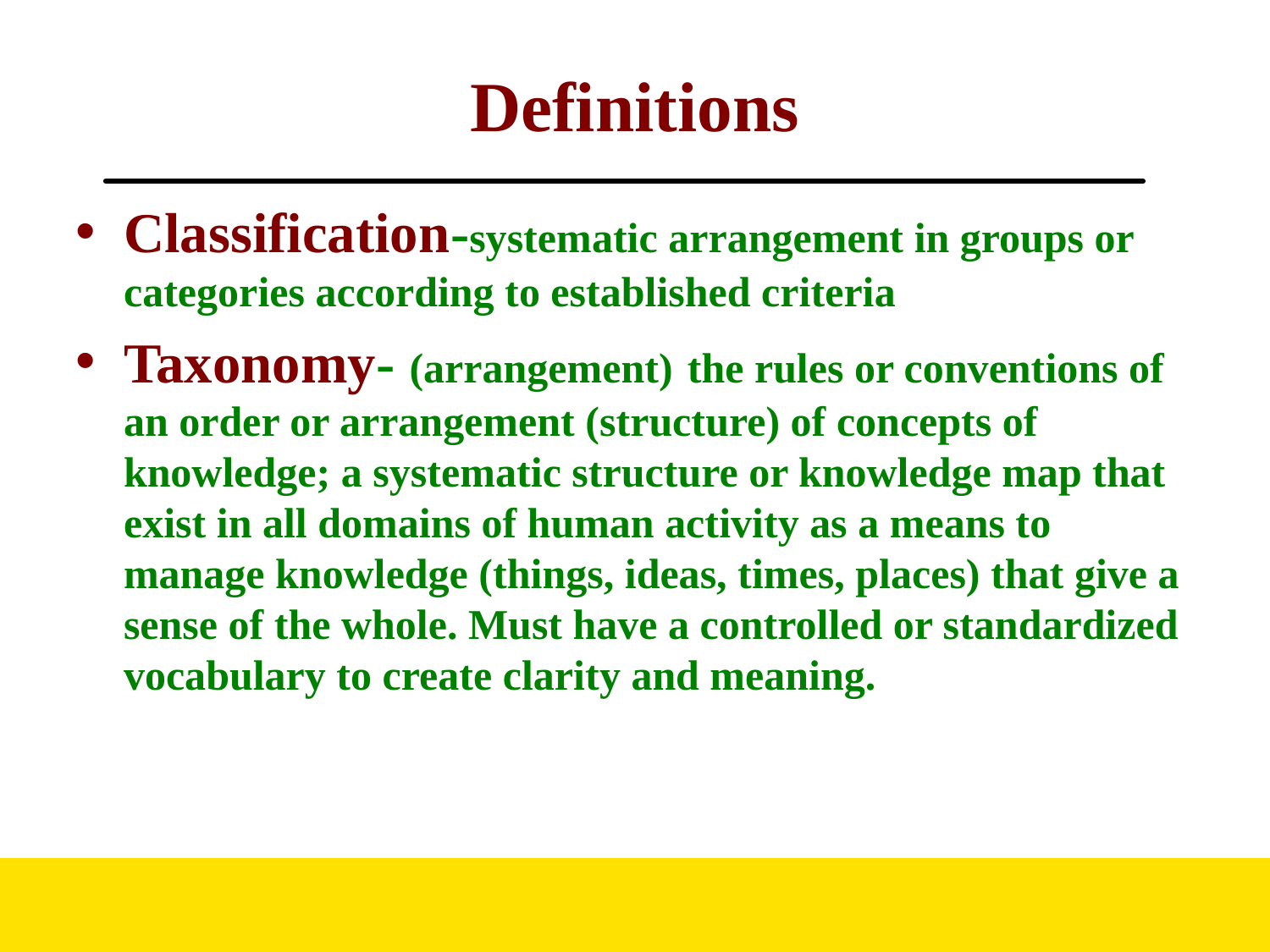

# Definitions
Classification-systematic arrangement in groups or categories according to established criteria
Taxonomy- (arrangement) the rules or conventions of an order or arrangement (structure) of concepts of knowledge; a systematic structure or knowledge map that exist in all domains of human activity as a means to manage knowledge (things, ideas, times, places) that give a sense of the whole. Must have a controlled or standardized vocabulary to create clarity and meaning.